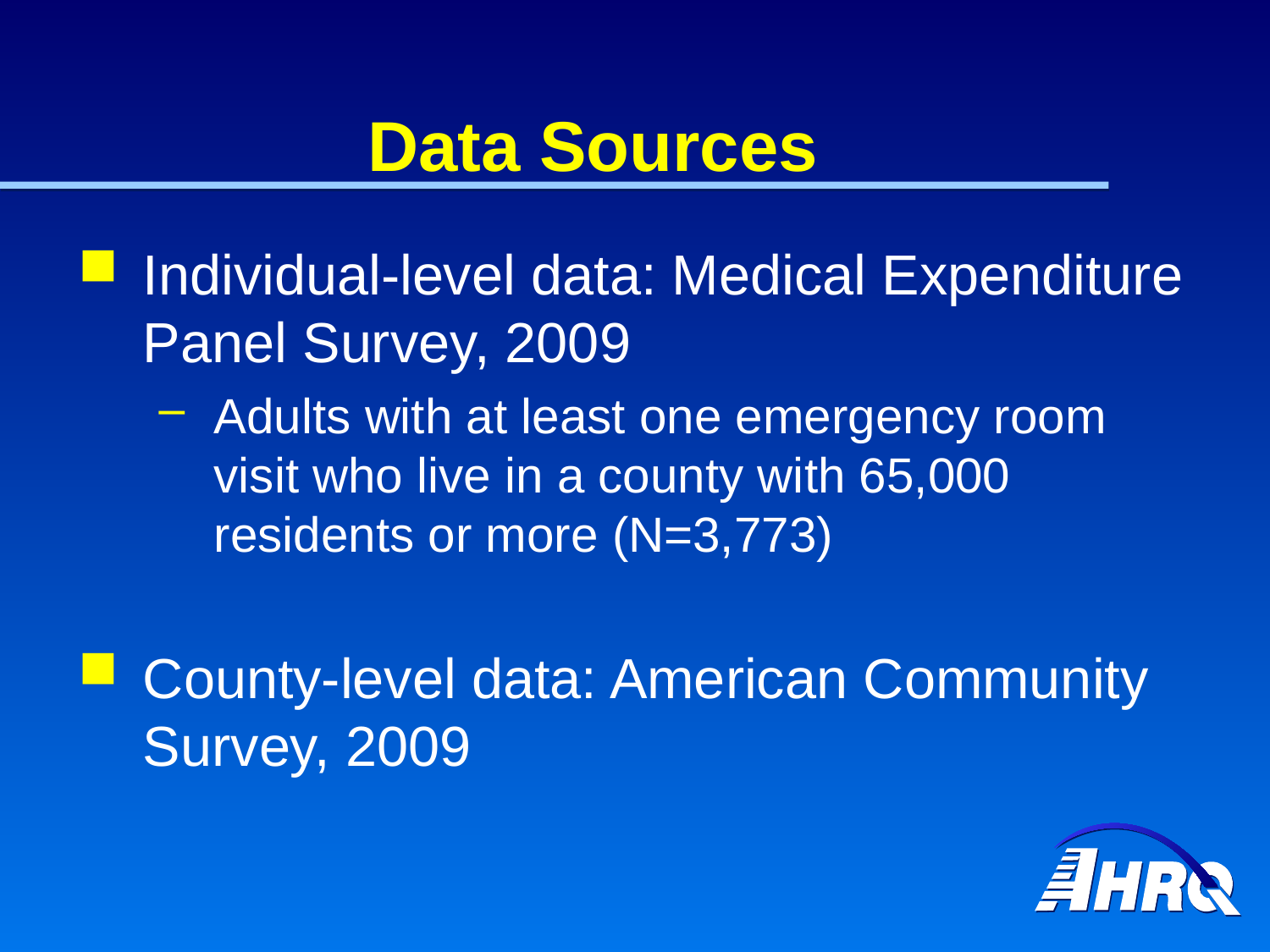

# Data Sources
Individual-level data: Medical Expenditure Panel Survey, 2009
Adults with at least one emergency room visit who live in a county with 65,000 residents or more (N=3,773)

County-level data: American Community Survey, 2009